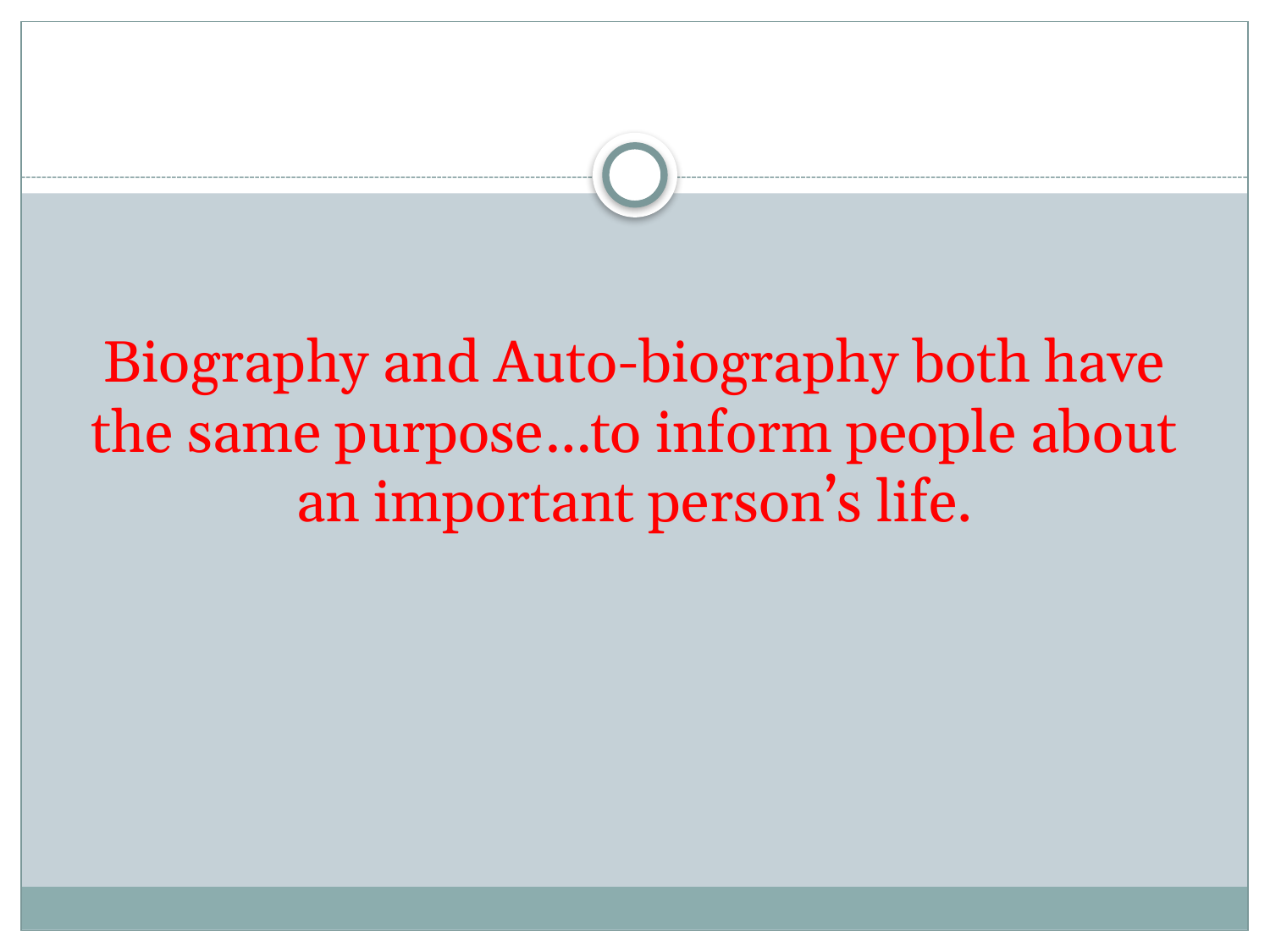

# Biography and Auto-biography both have the same purpose…to inform people about an important person’s life.